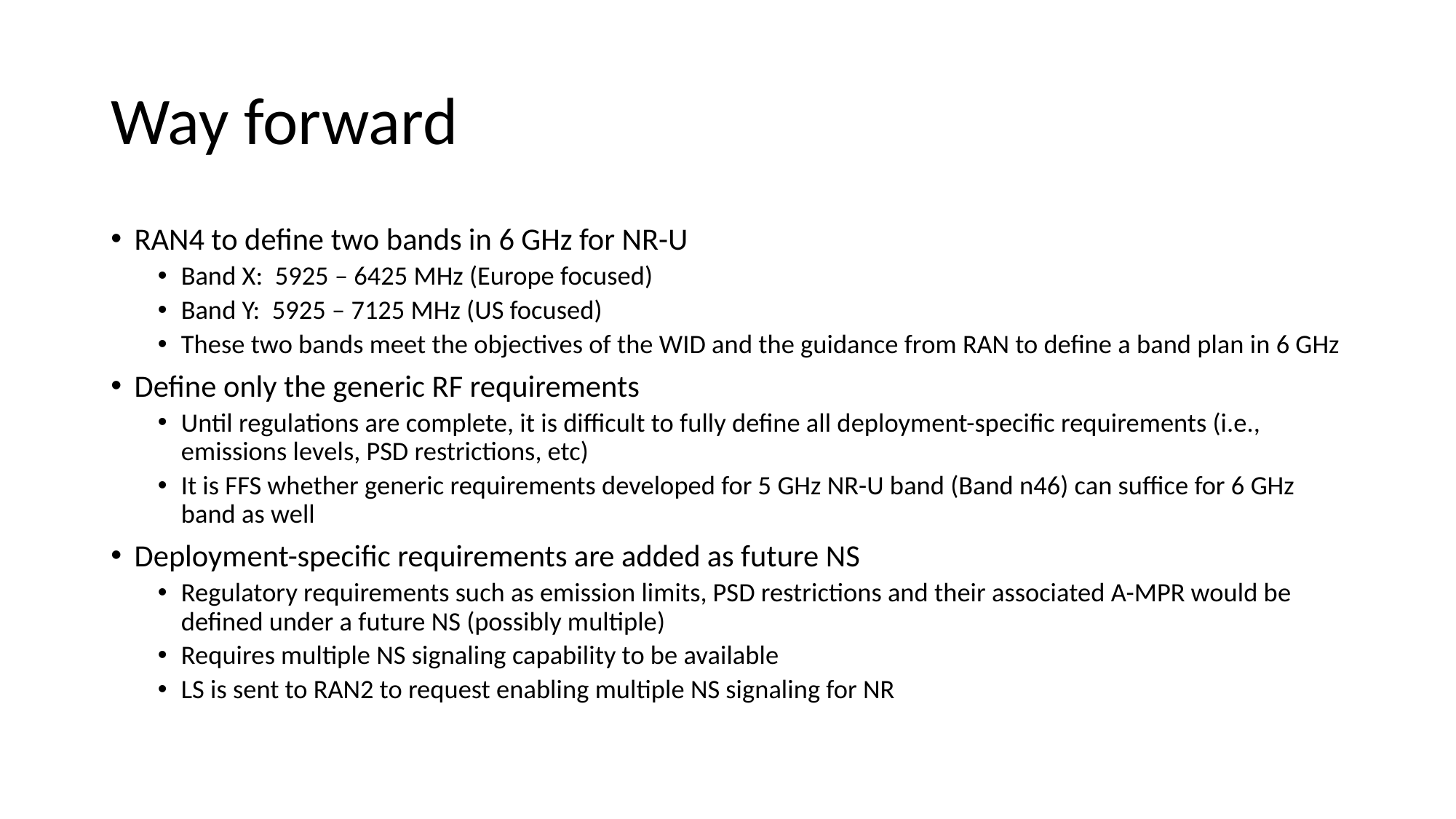

# Way forward
RAN4 to define two bands in 6 GHz for NR-U
Band X:  5925 – 6425 MHz (Europe focused)
Band Y:  5925 – 7125 MHz (US focused)
These two bands meet the objectives of the WID and the guidance from RAN to define a band plan in 6 GHz
Define only the generic RF requirements
Until regulations are complete, it is difficult to fully define all deployment-specific requirements (i.e., emissions levels, PSD restrictions, etc)
It is FFS whether generic requirements developed for 5 GHz NR-U band (Band n46) can suffice for 6 GHz band as well
Deployment-specific requirements are added as future NS
Regulatory requirements such as emission limits, PSD restrictions and their associated A-MPR would be defined under a future NS (possibly multiple)
Requires multiple NS signaling capability to be available
LS is sent to RAN2 to request enabling multiple NS signaling for NR